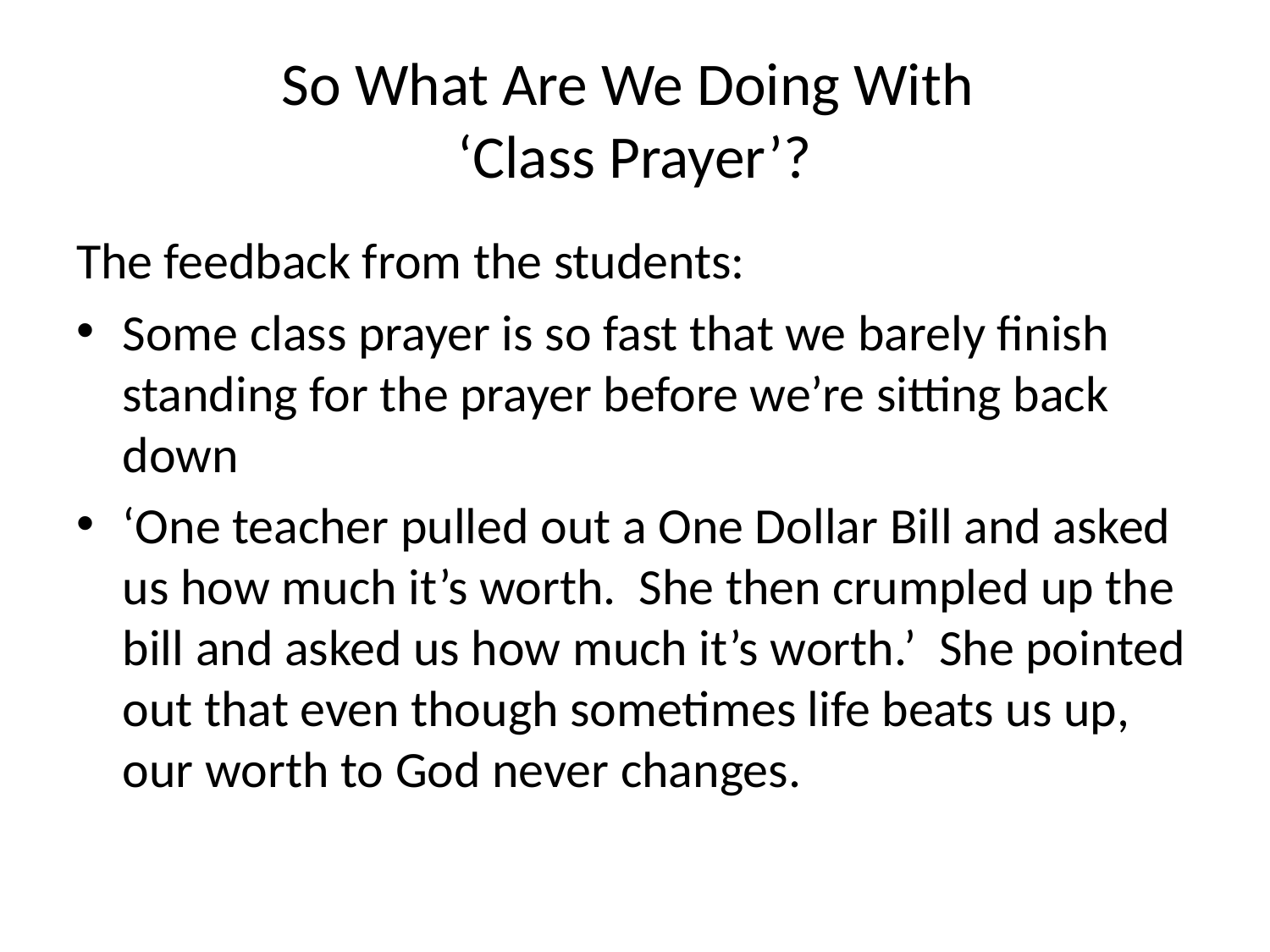

# So What Are We Doing With ‘Class Prayer’?
The feedback from the students:
Some class prayer is so fast that we barely finish standing for the prayer before we’re sitting back down
‘One teacher pulled out a One Dollar Bill and asked us how much it’s worth.  She then crumpled up the bill and asked us how much it’s worth.’  She pointed out that even though sometimes life beats us up, our worth to God never changes.